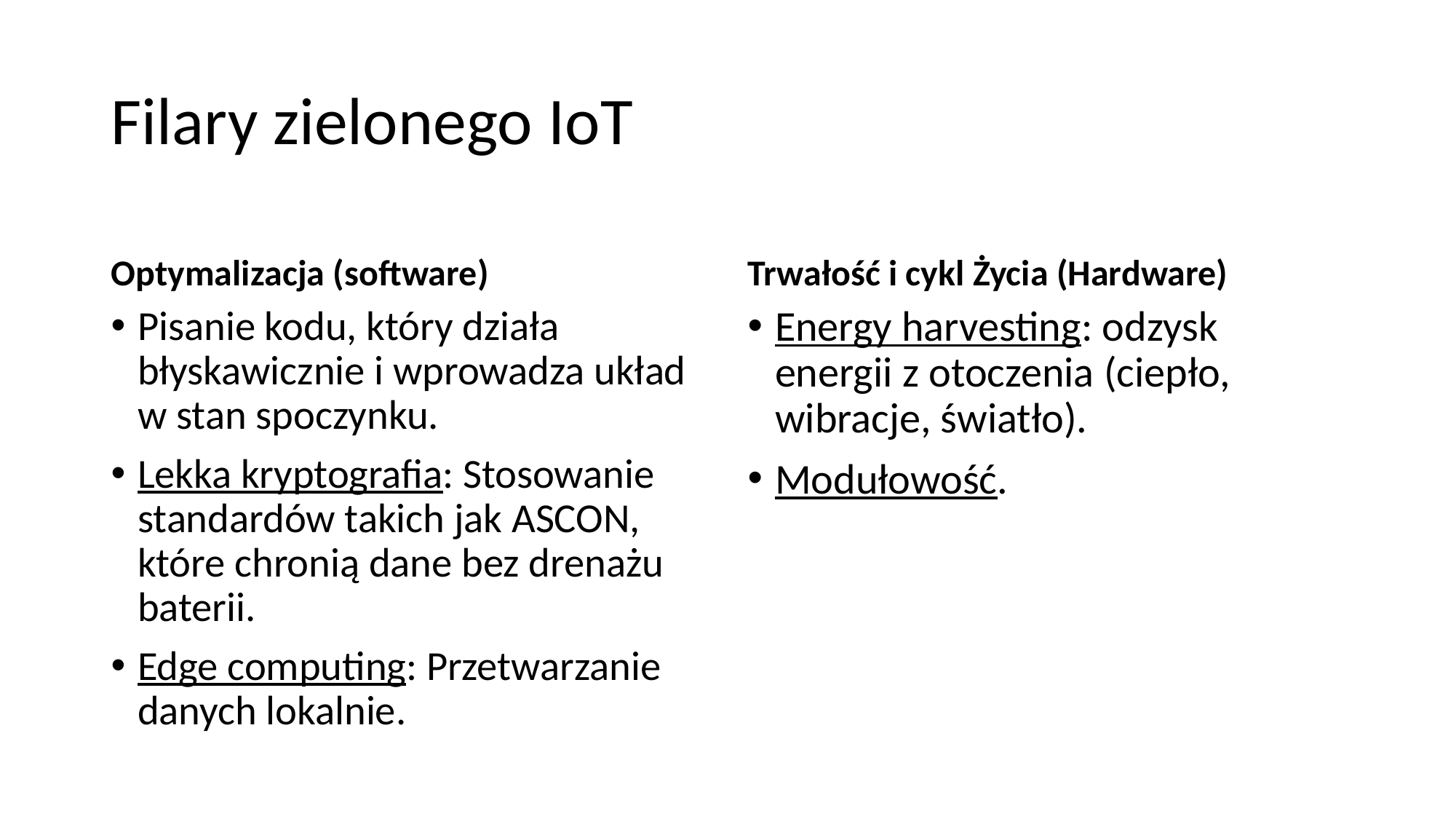

# Filary zielonego IoT
Optymalizacja (software)
Trwałość i cykl Życia (Hardware)
Pisanie kodu, który działa błyskawicznie i wprowadza układ w stan spoczynku.
Lekka kryptografia: Stosowanie standardów takich jak ASCON, które chronią dane bez drenażu baterii.
Edge computing: Przetwarzanie danych lokalnie.
Energy harvesting: odzysk energii z otoczenia (ciepło, wibracje, światło).
Modułowość.